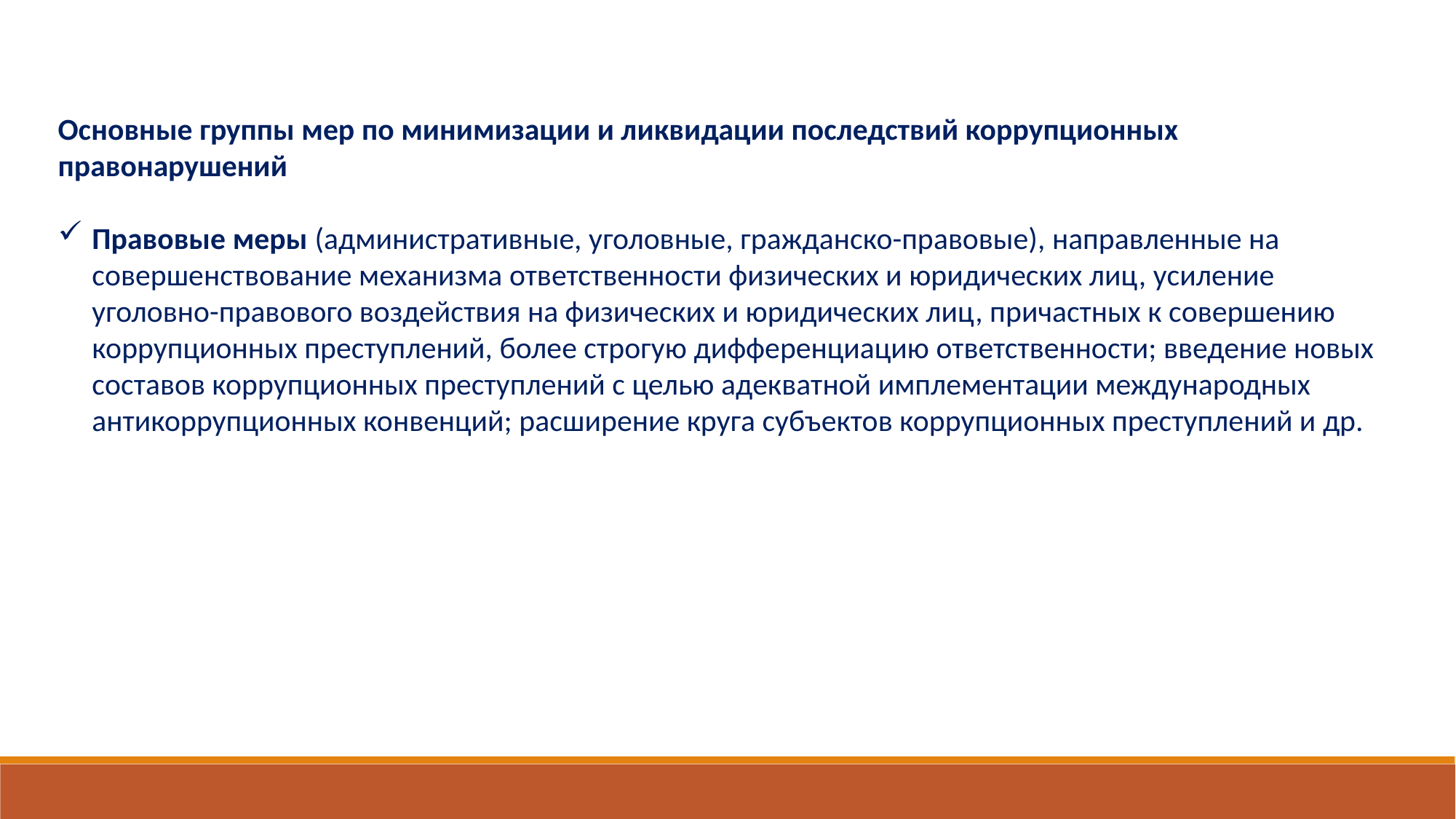

Основные группы мер по минимизации и ликвидации последствий коррупционных правонарушений

Правовые меры (административные, уголовные, гражданско-правовые), направленные на совершенствование механизма ответственности физических и юридических лиц, усиление уголовно-правового воздействия на физических и юридических лиц, причастных к совершению коррупционных преступлений, более строгую дифференциацию ответственности; введение новых составов коррупционных преступлений с целью адекватной имплементации международных антикоррупционных конвенций; расширение круга субъектов коррупционных преступлений и др.